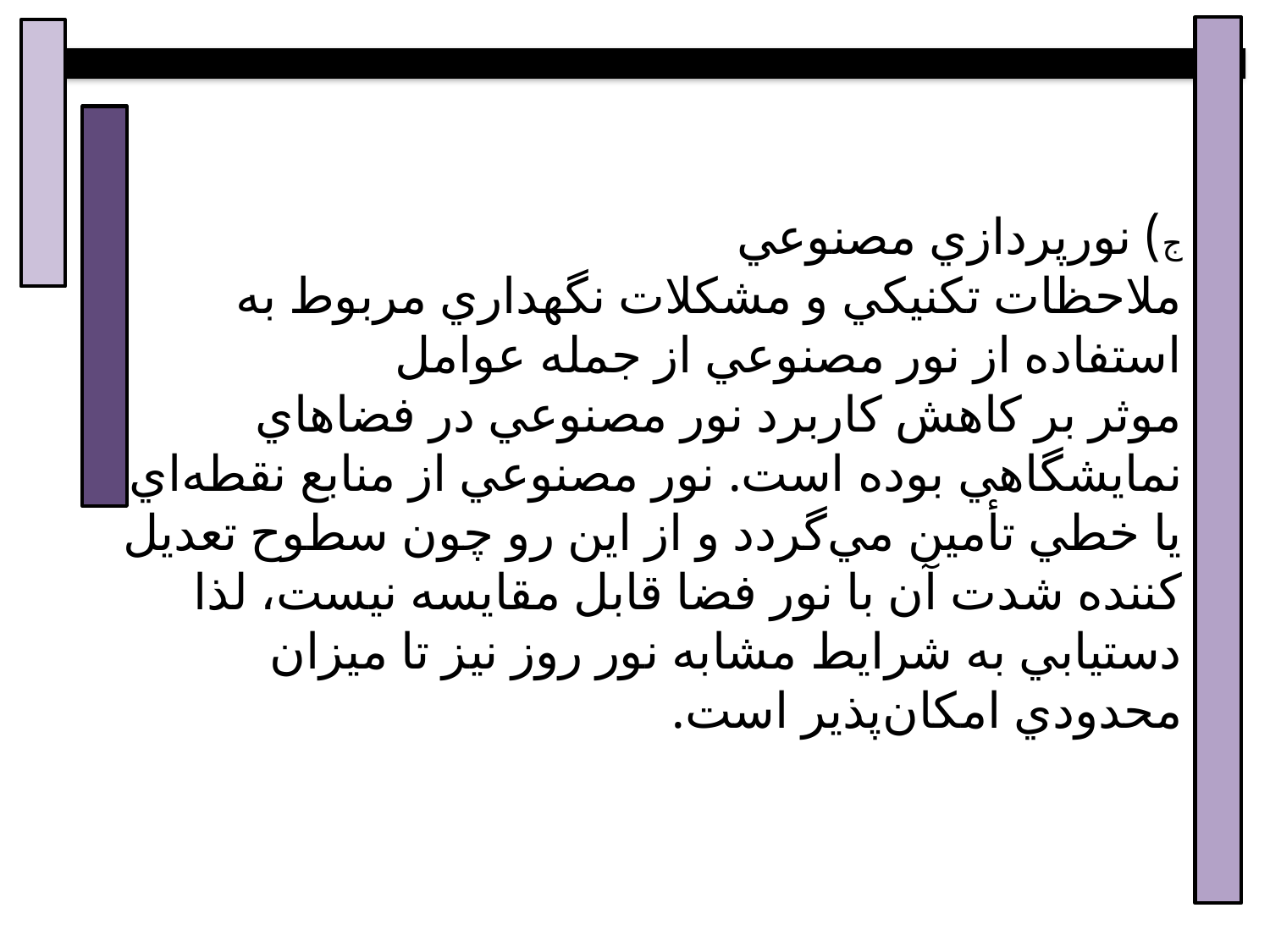

ج) نورپردازي مصنوعي
ملاحظات تكنيكي و مشكلات نگهداري مربوط به استفاده از نور مصنوعي از جمله عوامل
موثر بر كاهش كاربرد نور مصنوعي در فضاهاي نمايشگاهي بوده است. نور مصنوعي از منابع نقطه‌اي يا خطي تأمين مي‌گردد و از اين رو چون سطوح تعديل كننده شدت آن با نور فضا قابل مقايسه نيست، لذا دستيابي به شرايط مشابه نور روز نيز تا ميزان محدودي امكان‌پذير است.